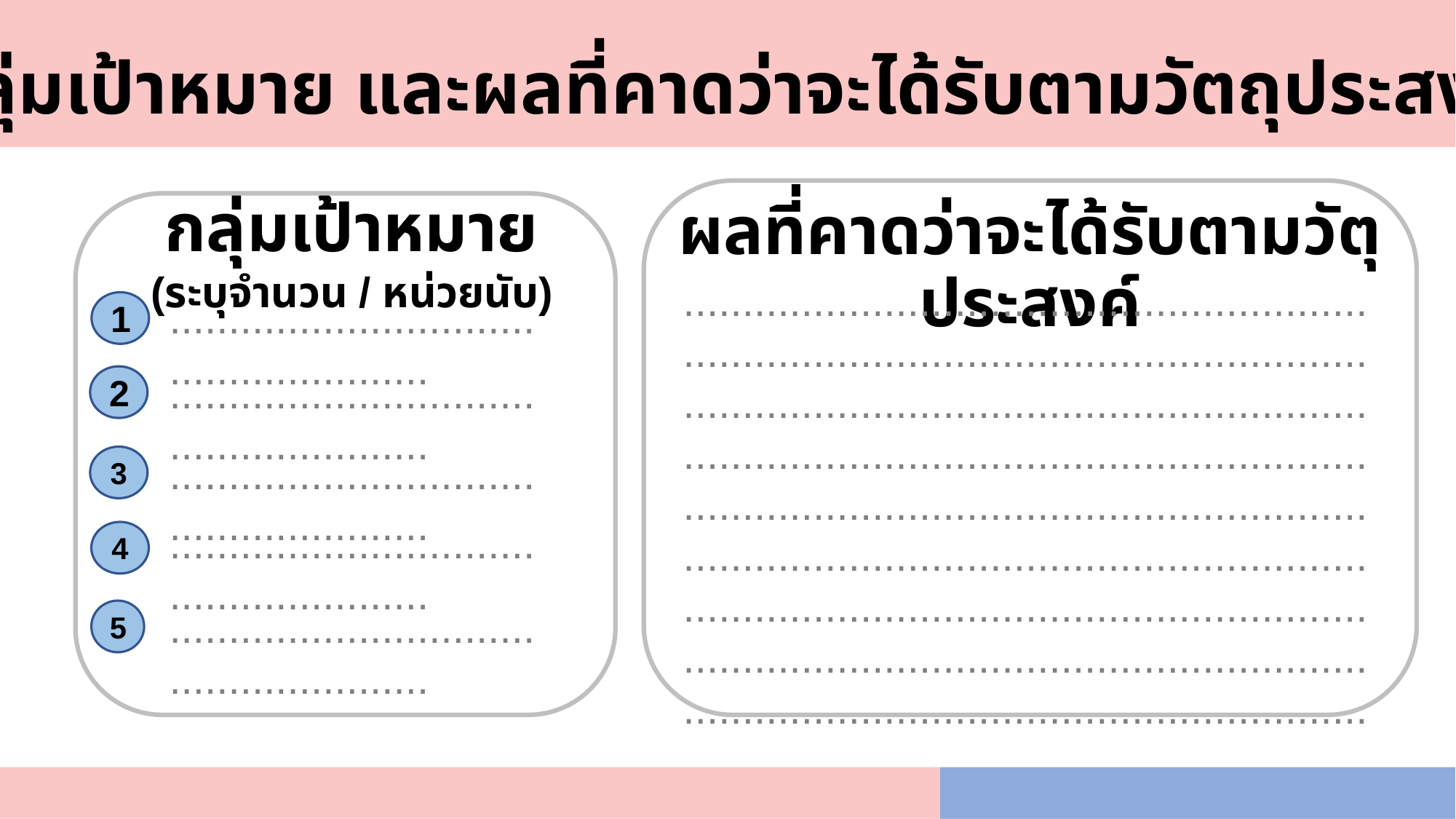

กลุ่มเป้าหมาย และผลที่คาดว่าจะได้รับตามวัตถุประสงค์
กลุ่มเป้าหมาย
(ระบุจำนวน / หน่วยนับ)

ผลที่คาดว่าจะได้รับตามวัตุประสงค์

.......................................................................................................................................................................................................................................................................................................................................................................................................................................................................................................................................................................................................................................................................................................................................................................................................................
.....................................................
1
.....................................................
2
.....................................................
3
.....................................................
4
.....................................................
5